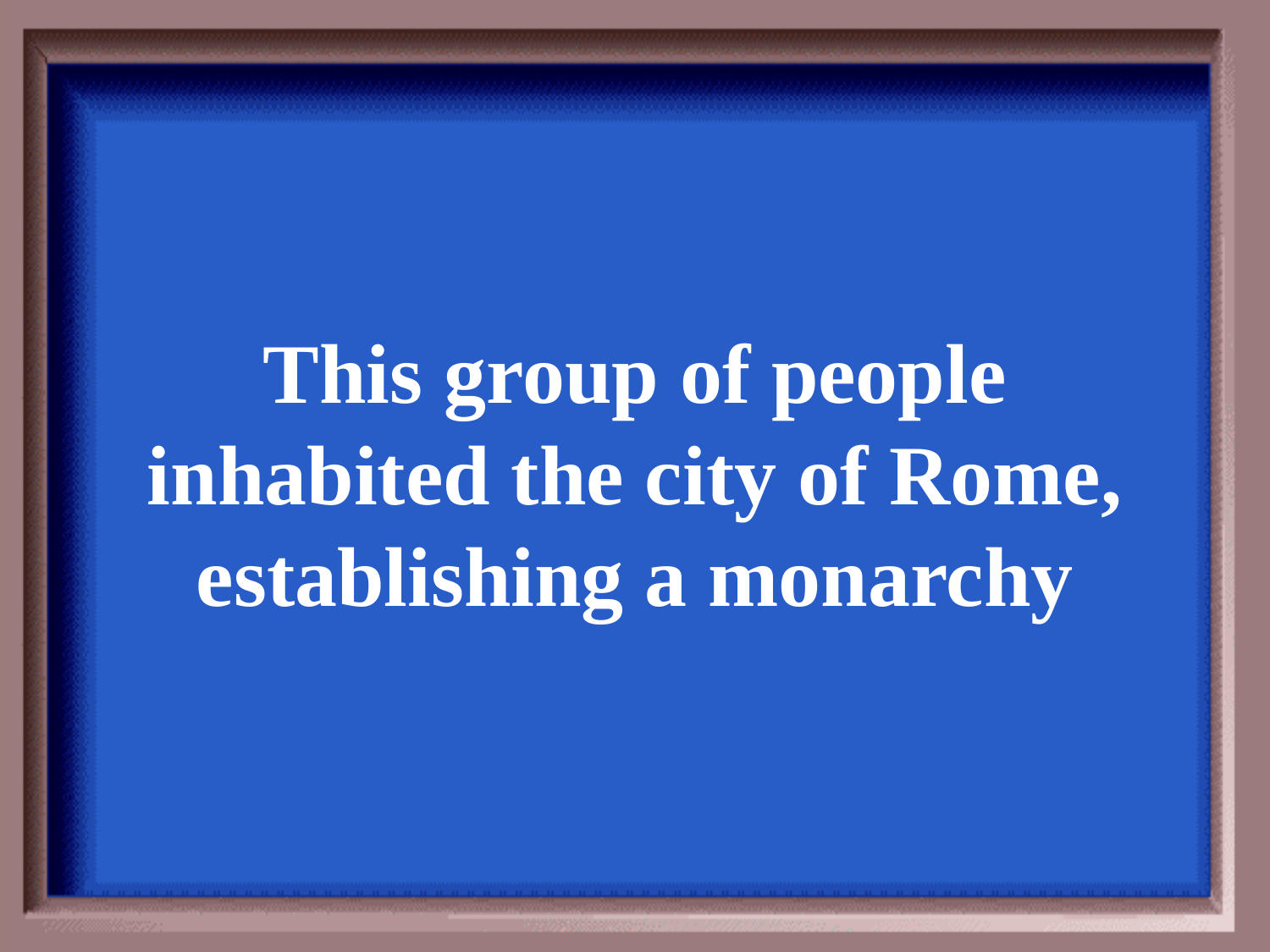

This group of people inhabited the city of Rome, establishing a monarchy